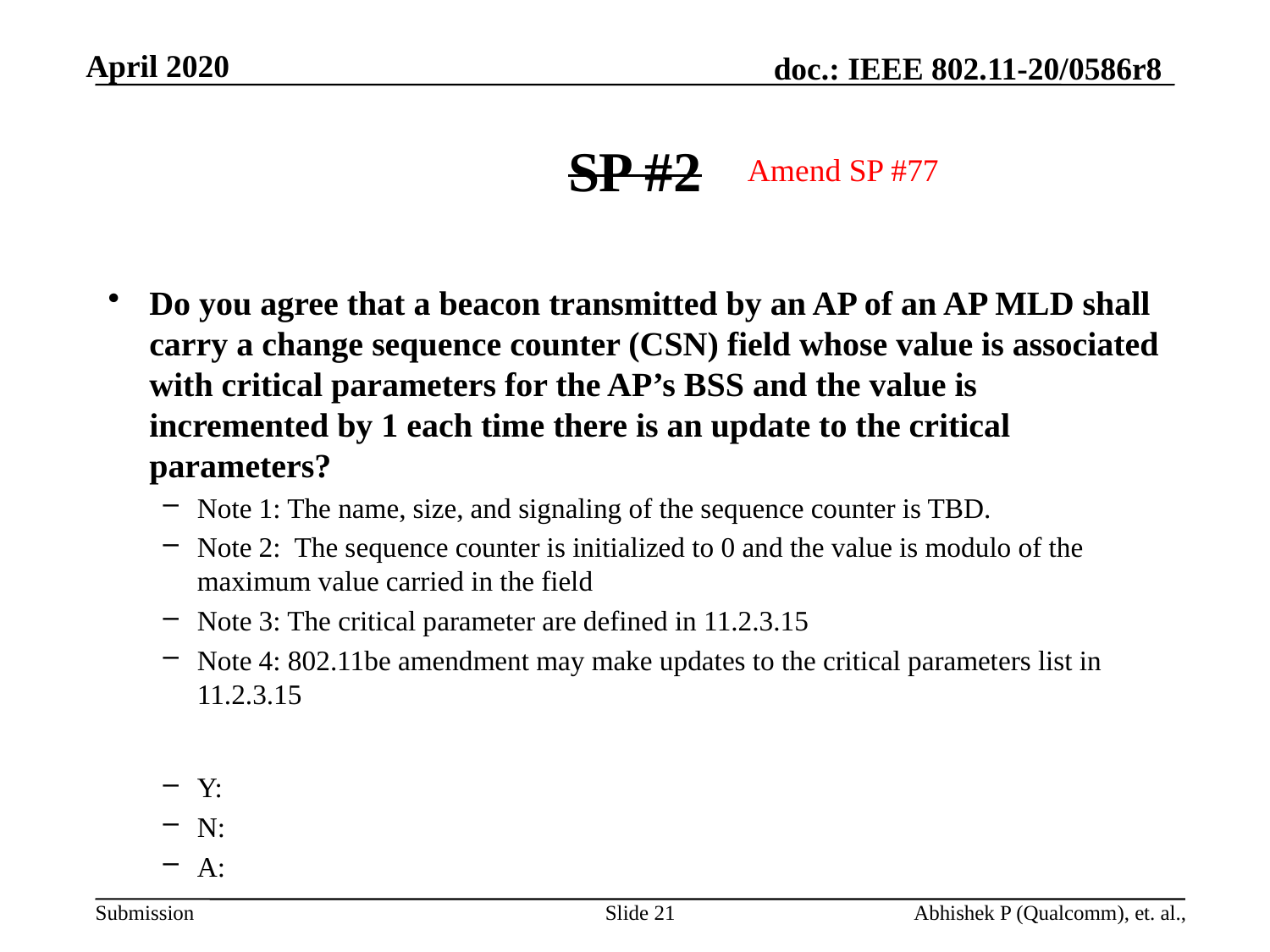

# SP #2
Amend SP #77
Do you agree that a beacon transmitted by an AP of an AP MLD shall carry a change sequence counter (CSN) field whose value is associated with critical parameters for the AP’s BSS and the value is incremented by 1 each time there is an update to the critical parameters?
Note 1: The name, size, and signaling of the sequence counter is TBD.
Note 2:  The sequence counter is initialized to 0 and the value is modulo of the maximum value carried in the field
Note 3: The critical parameter are defined in 11.2.3.15
Note 4: 802.11be amendment may make updates to the critical parameters list in 11.2.3.15

Y:
N:
A:

Slide 21
Abhishek P (Qualcomm), et. al.,